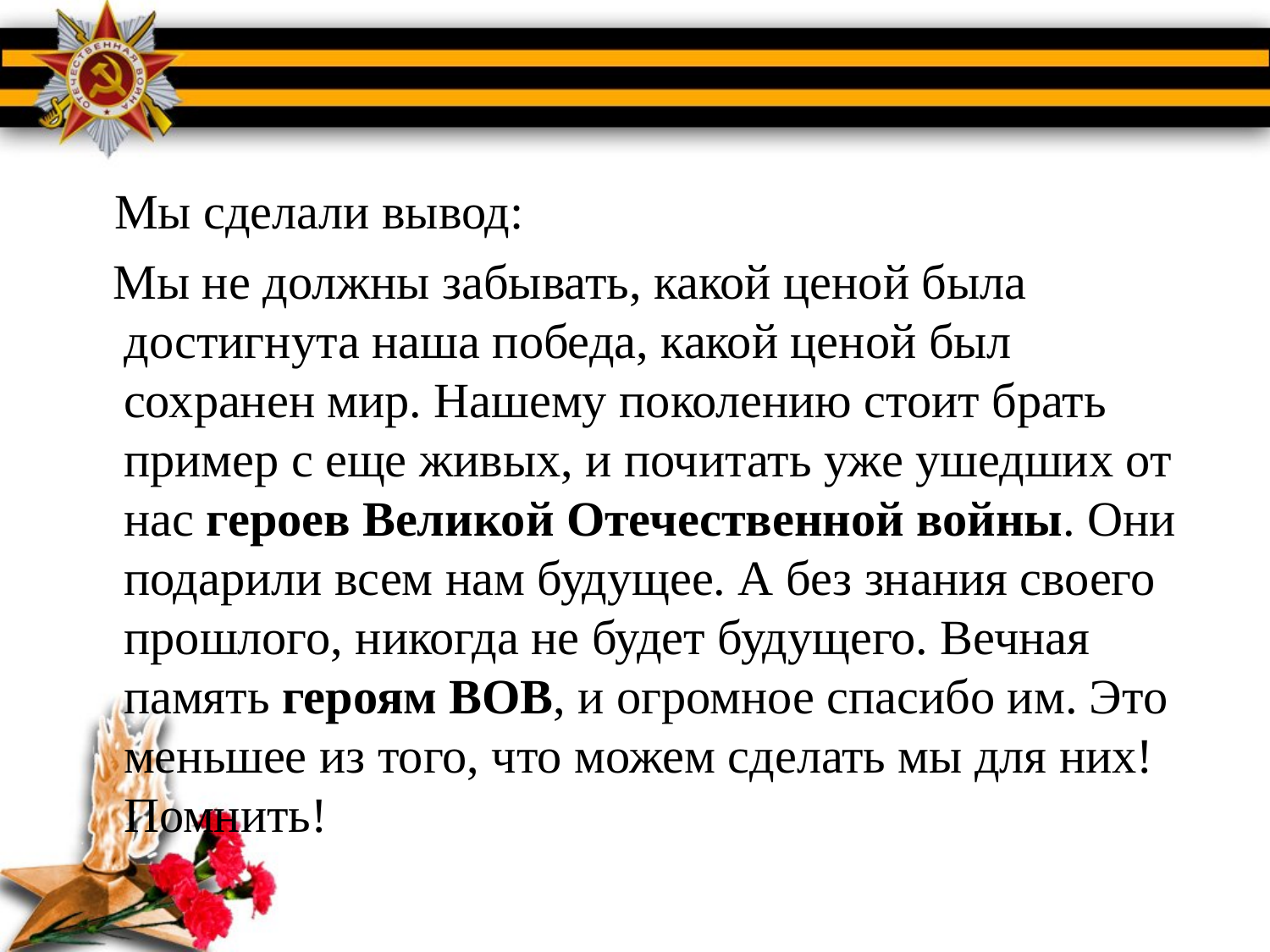

#
   Мы сделали вывод:
   Мы не должны забывать, какой ценой была достигнута наша победа, какой ценой был сохранен мир. Нашему поколению стоит брать пример с еще живых, и почитать уже ушедших от нас героев Великой Отечественной войны. Они подарили всем нам будущее. А без знания своего прошлого, никогда не будет будущего. Вечная память героям ВОВ, и огромное спасибо им. Это меньшее из того, что можем сделать мы для них! Помнить!